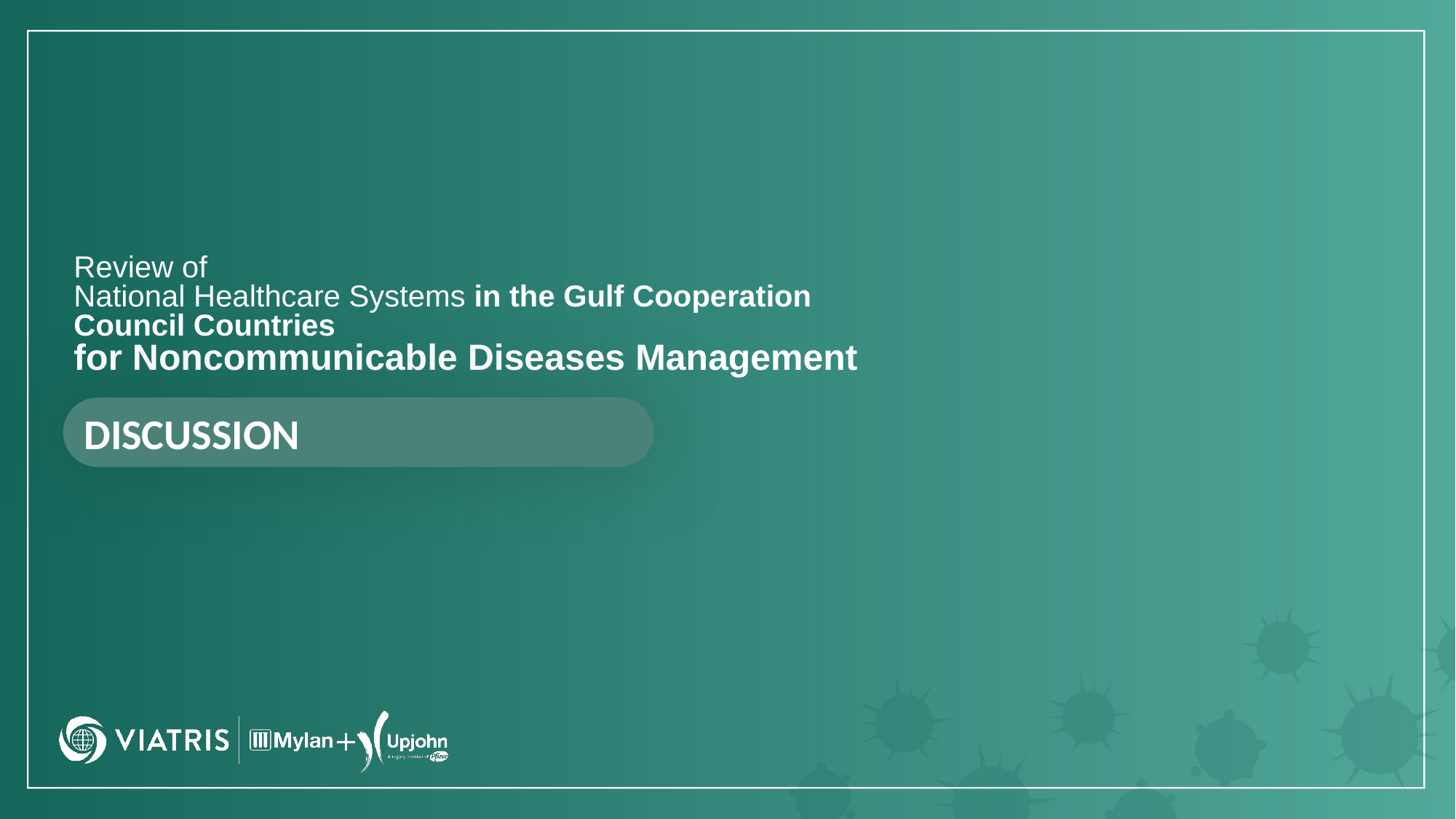

Review of
National Healthcare Systems in the Gulf Cooperation
Council Countries
for Noncommunicable Diseases Management
DISCUSSION